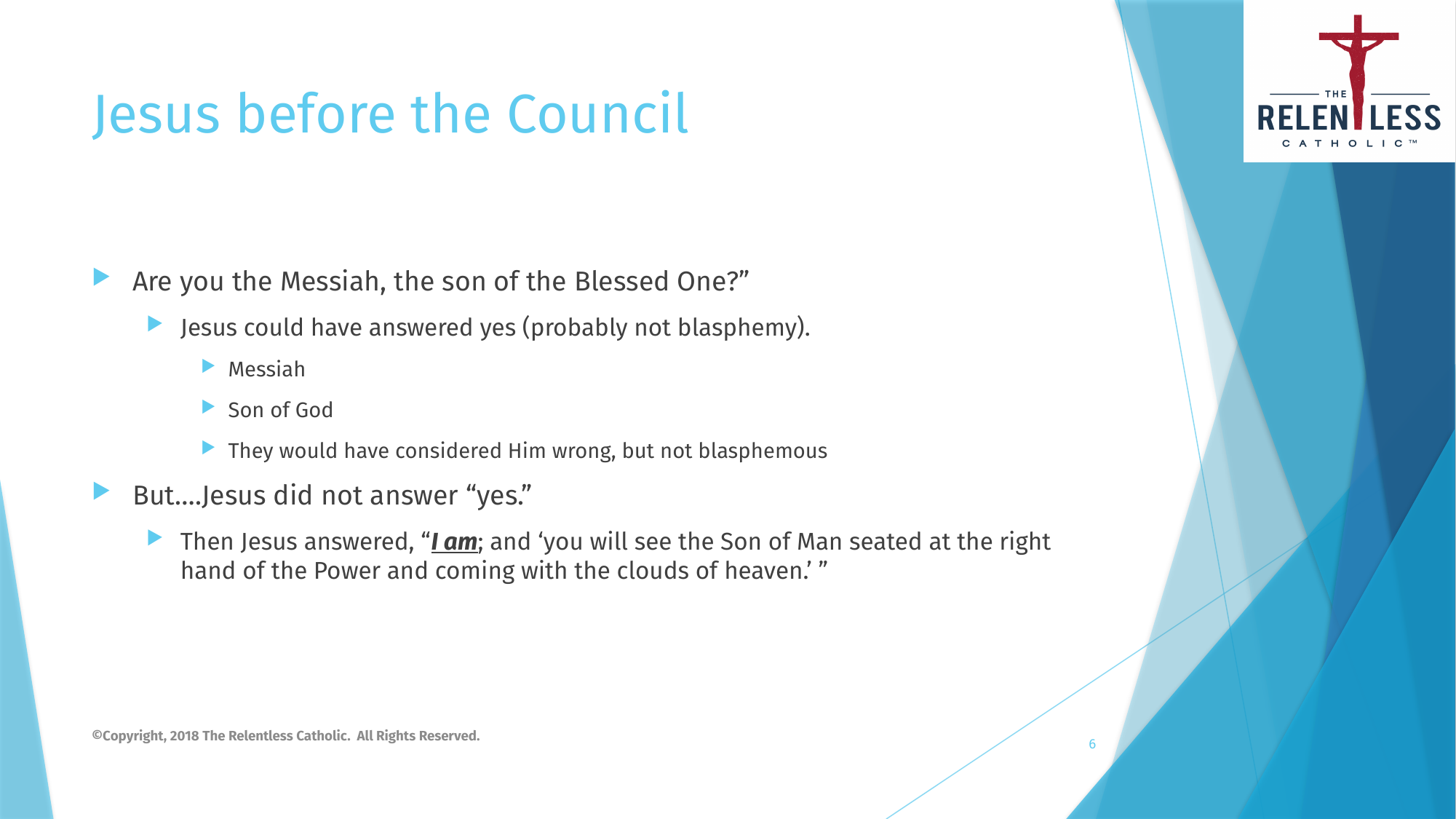

# Jesus before the Council
Are you the Messiah, the son of the Blessed One?”
Jesus could have answered yes (probably not blasphemy).
Messiah
Son of God
They would have considered Him wrong, but not blasphemous
But….Jesus did not answer “yes.”
Then Jesus answered, “I am; and ‘you will see the Son of Man seated at the right hand of the Power and coming with the clouds of heaven.’ ”

©Copyright, 2018 The Relentless Catholic.  All Rights Reserved.

6